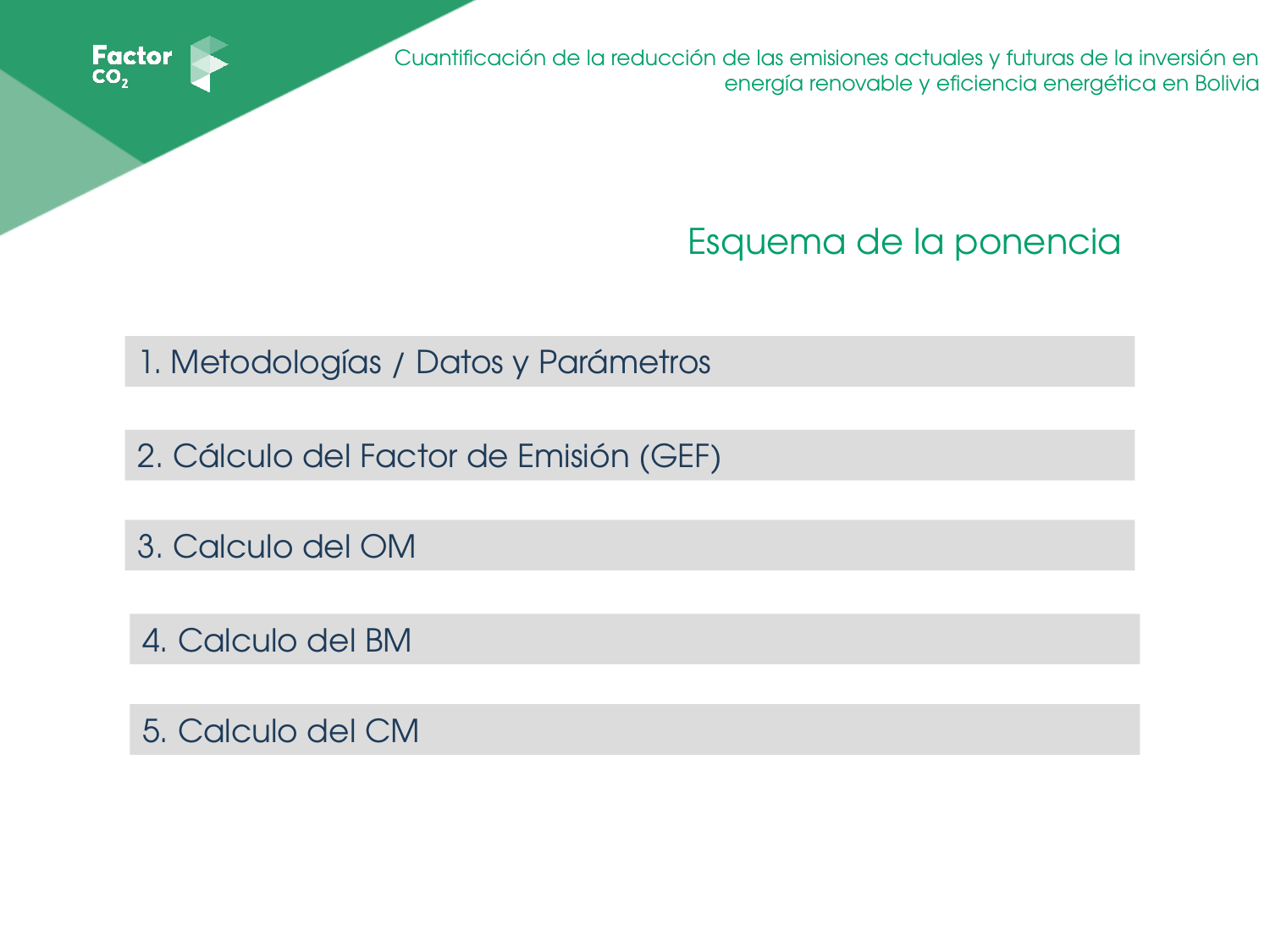

Esquema de la ponencia
1. Metodologías / Datos y Parámetros
2. Cálculo del Factor de Emisión (GEF)
3. Calculo del OM
4. Calculo del BM
5. Calculo del CM